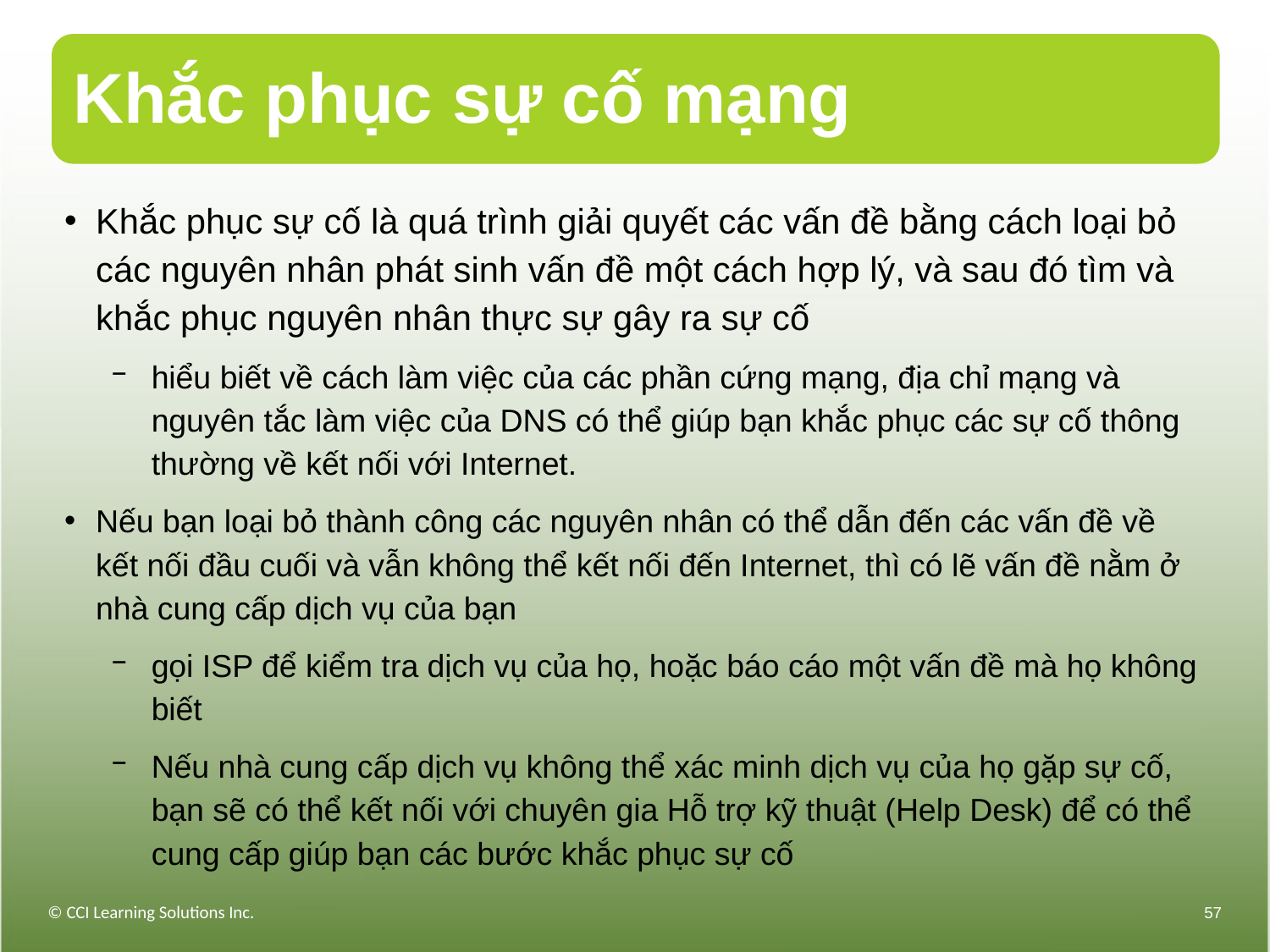

# Khắc phục sự cố mạng
Khắc phục sự cố là quá trình giải quyết các vấn đề bằng cách loại bỏ các nguyên nhân phát sinh vấn đề một cách hợp lý, và sau đó tìm và khắc phục nguyên nhân thực sự gây ra sự cố
hiểu biết về cách làm việc của các phần cứng mạng, địa chỉ mạng và nguyên tắc làm việc của DNS có thể giúp bạn khắc phục các sự cố thông thường về kết nối với Internet.
Nếu bạn loại bỏ thành công các nguyên nhân có thể dẫn đến các vấn đề về kết nối đầu cuối và vẫn không thể kết nối đến Internet, thì có lẽ vấn đề nằm ở nhà cung cấp dịch vụ của bạn
gọi ISP để kiểm tra dịch vụ của họ, hoặc báo cáo một vấn đề mà họ không biết
Nếu nhà cung cấp dịch vụ không thể xác minh dịch vụ của họ gặp sự cố, bạn sẽ có thể kết nối với chuyên gia Hỗ trợ kỹ thuật (Help Desk) để có thể cung cấp giúp bạn các bước khắc phục sự cố
© CCI Learning Solutions Inc.
57